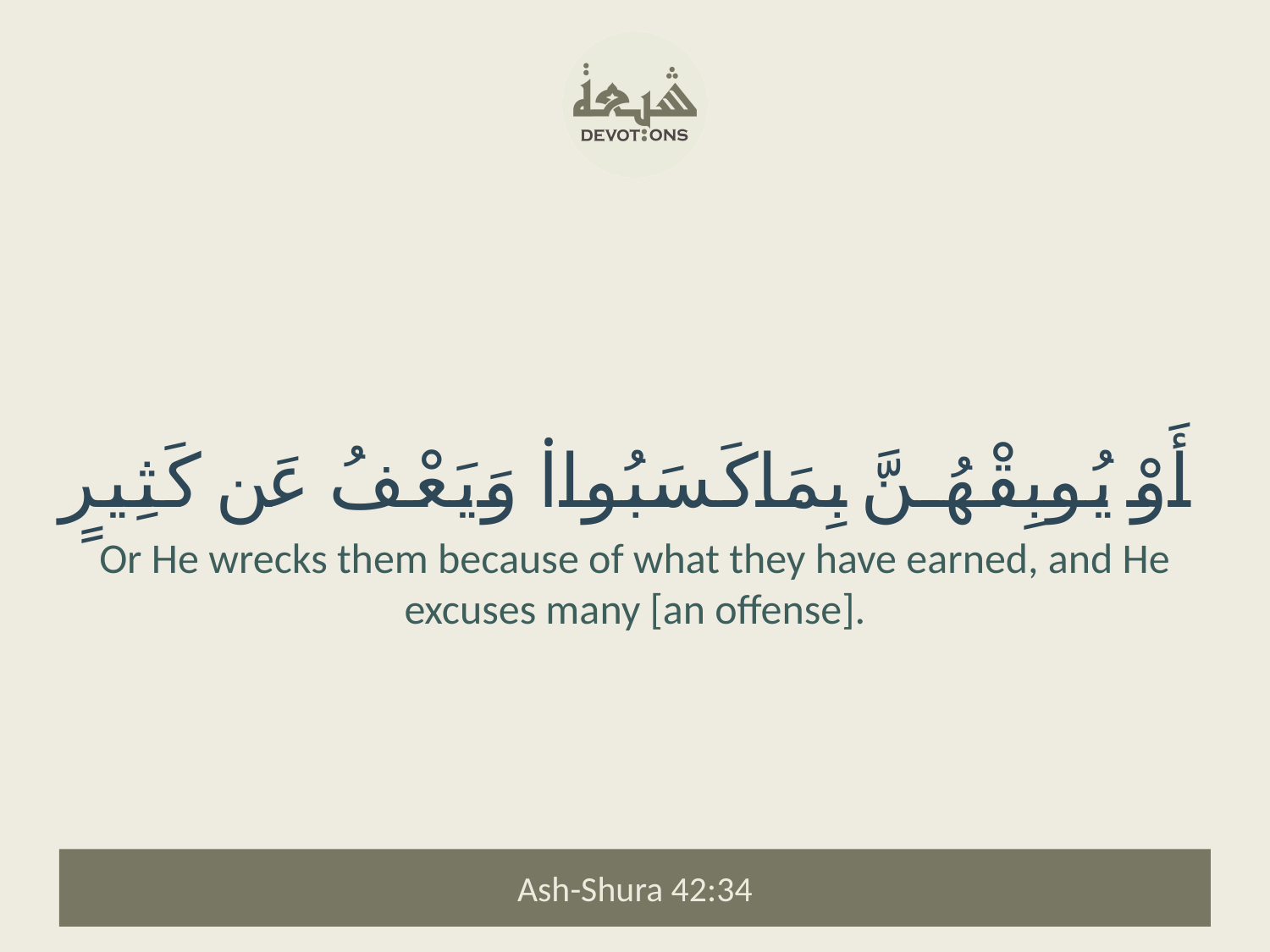

أَوْ يُوبِقْهُنَّ بِمَا كَسَبُوا۟ وَيَعْفُ عَن كَثِيرٍ
Or He wrecks them because of what they have earned, and He excuses many [an offense].
Ash-Shura 42:34